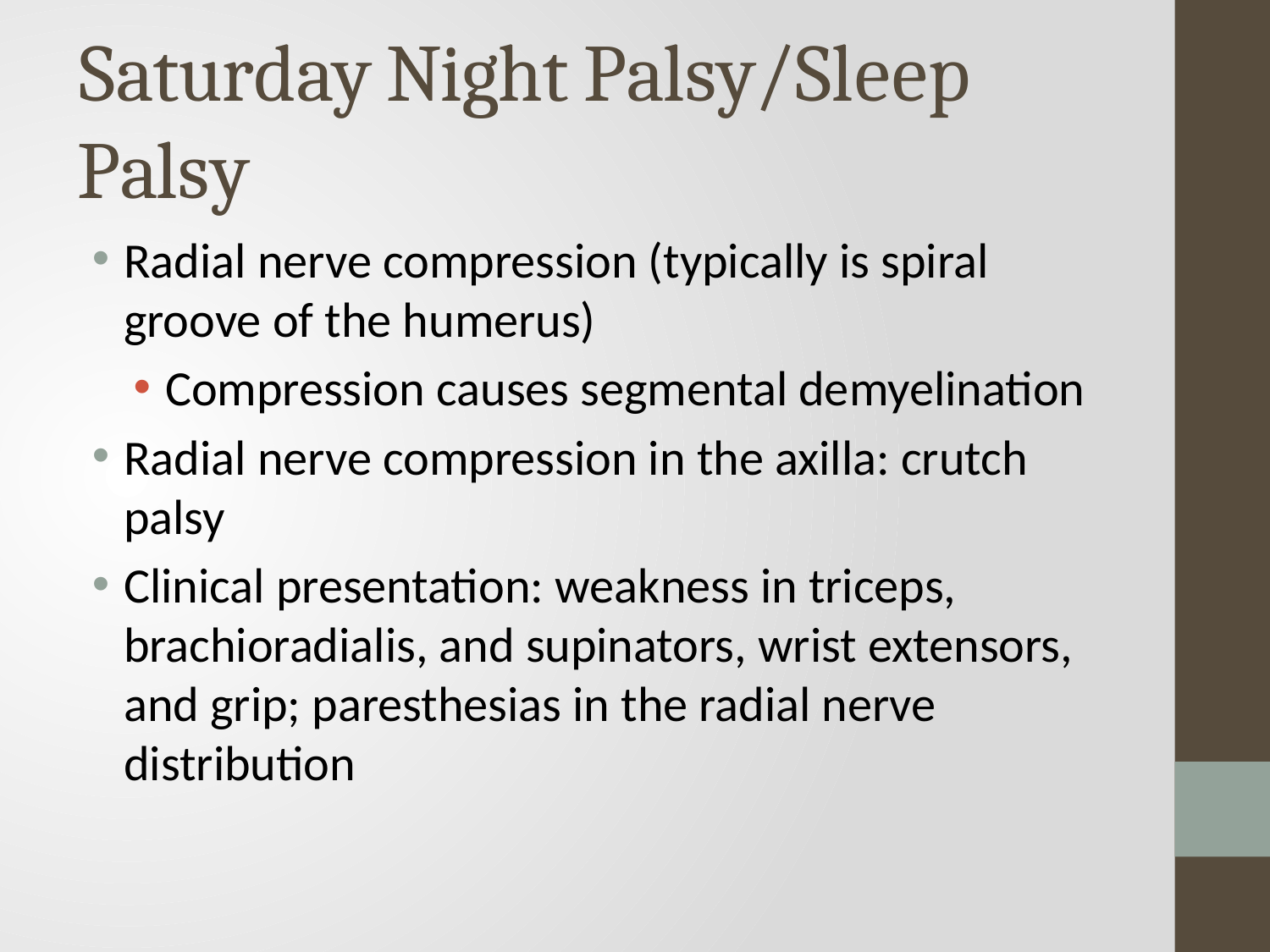

# Saturday Night Palsy/Sleep Palsy
Radial nerve compression (typically is spiral groove of the humerus)
Compression causes segmental demyelination
Radial nerve compression in the axilla: crutch palsy
Clinical presentation: weakness in triceps, brachioradialis, and supinators, wrist extensors, and grip; paresthesias in the radial nerve distribution